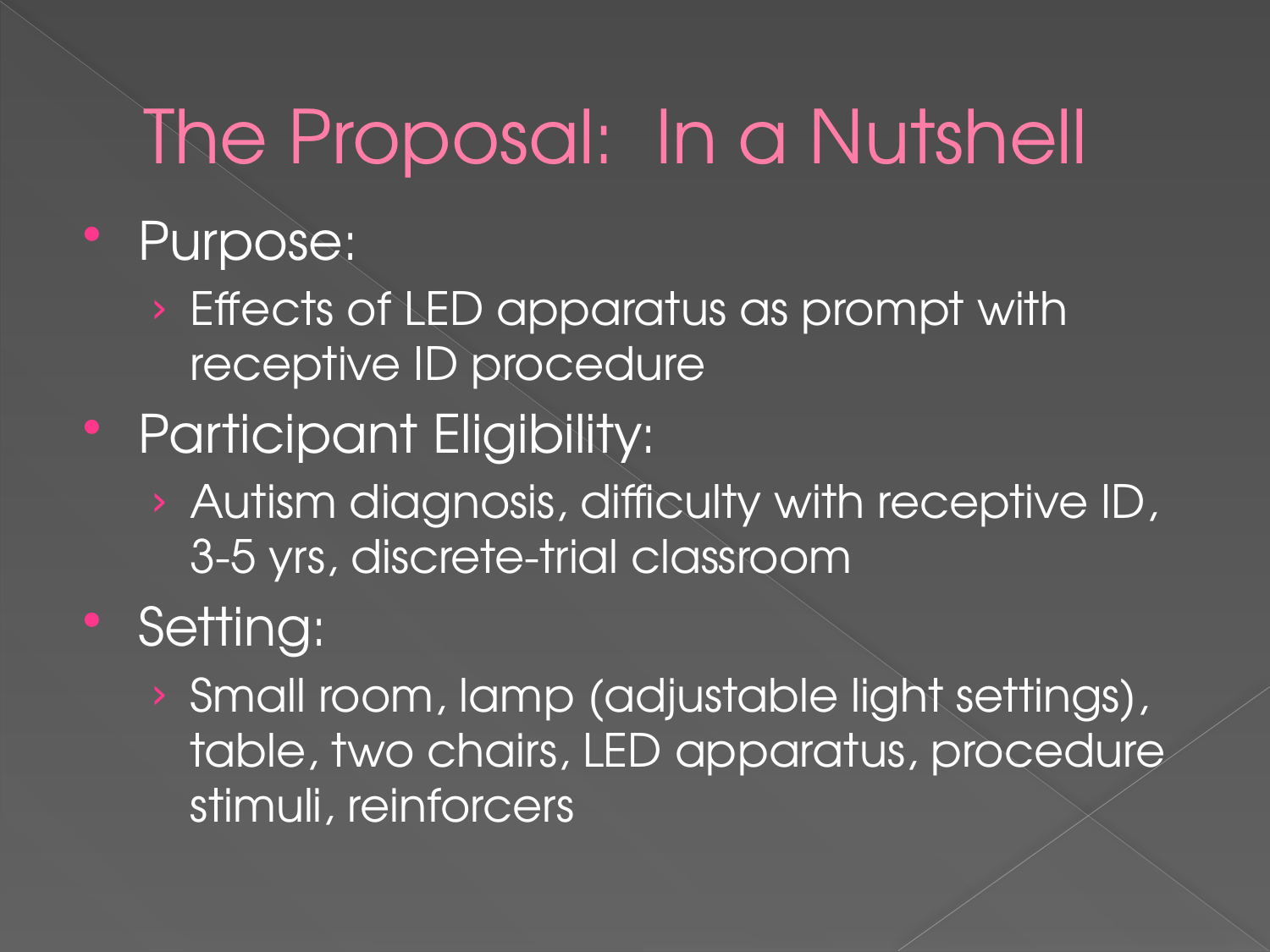

# The Proposal:  In a Nutshell
Purpose:
Effects of LED apparatus as prompt with receptive ID procedure
Participant Eligibility:
Autism diagnosis, difficulty with receptive ID, 3-5 yrs, discrete-trial classroom
Setting:
Small room, lamp (adjustable light settings), table, two chairs, LED apparatus, procedure stimuli, reinforcers